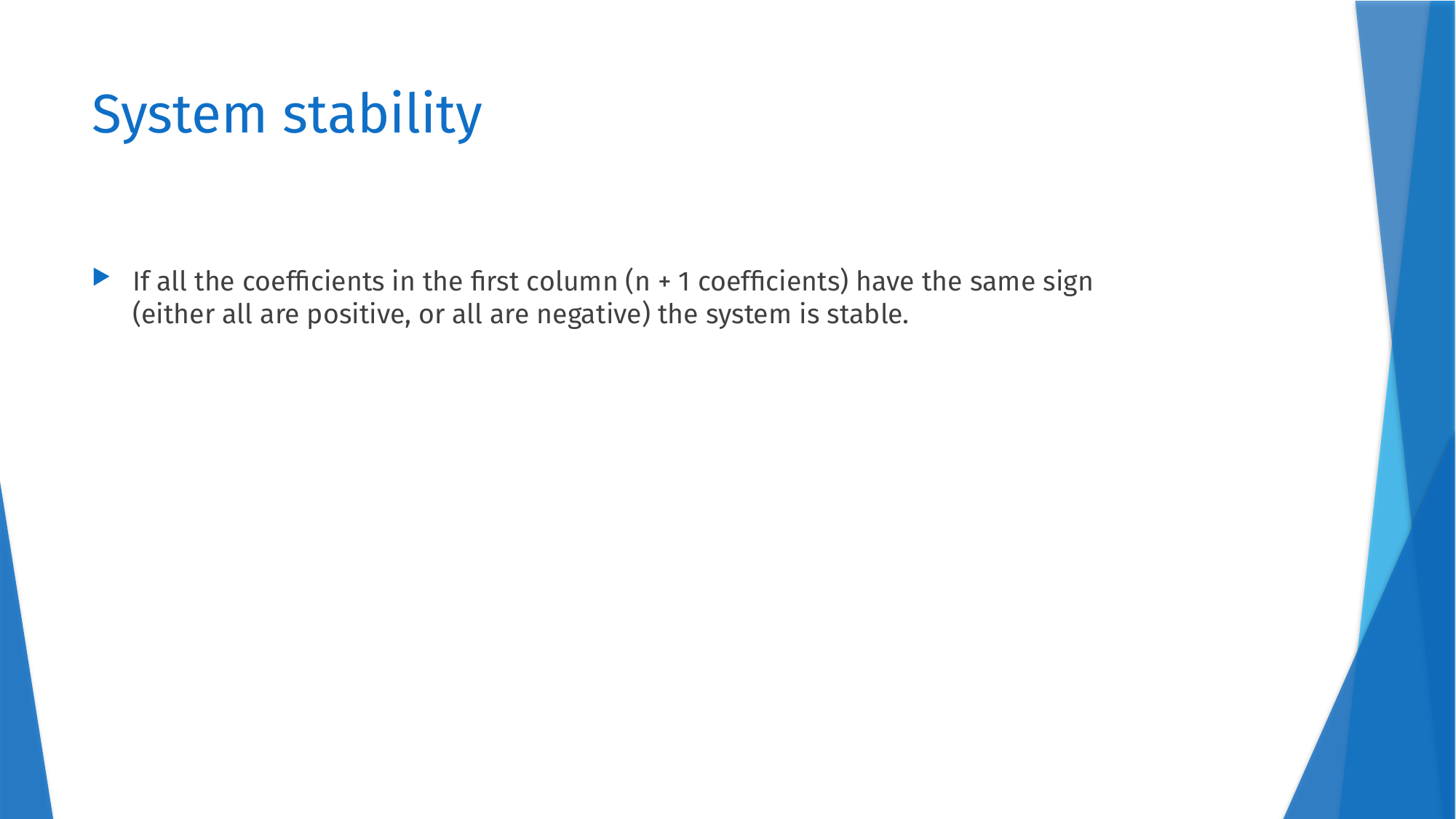

# System stability
If all the coefficients in the first column (n + 1 coefficients) have the same sign (either all are positive, or all are negative) the system is stable.